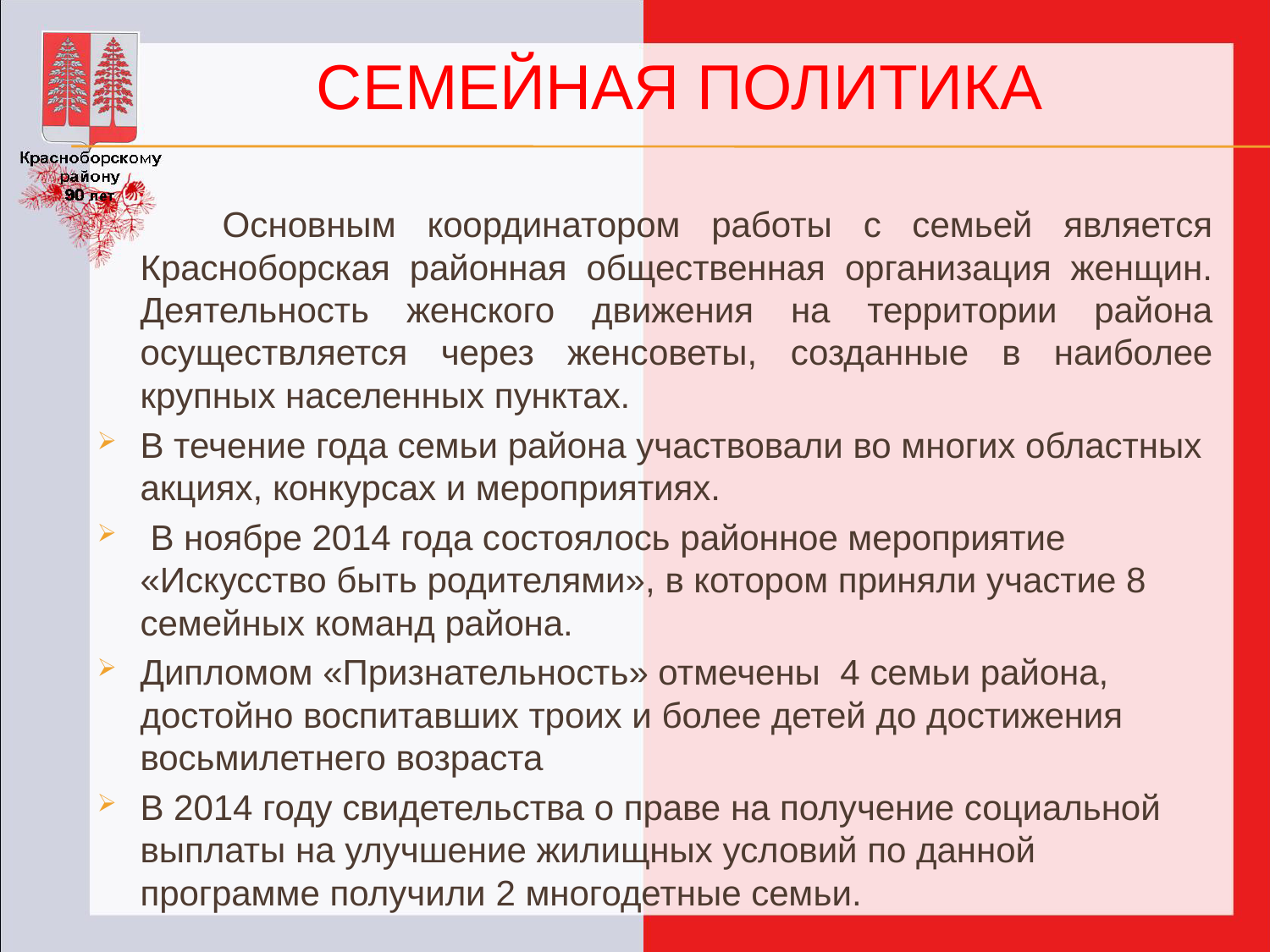

# Семейная политика

    Основным координатором работы с семьей является Красноборская районная общественная организация женщин. Деятельность женского движения на территории района осуществляется через женсоветы, созданные в наиболее крупных населенных пунктах.
В течение года семьи района участвовали во многих областных акциях, конкурсах и мероприятиях.
 В ноябре 2014 года состоялось районное мероприятие «Искусство быть родителями», в котором приняли участие 8 семейных команд района.
Дипломом «Признательность» отмечены  4 семьи района, достойно воспитавших троих и более детей до достижения восьмилетнего возраста
В 2014 году свидетельства о праве на получение социальной выплаты на улучшение жилищных условий по данной программе получили 2 многодетные семьи.